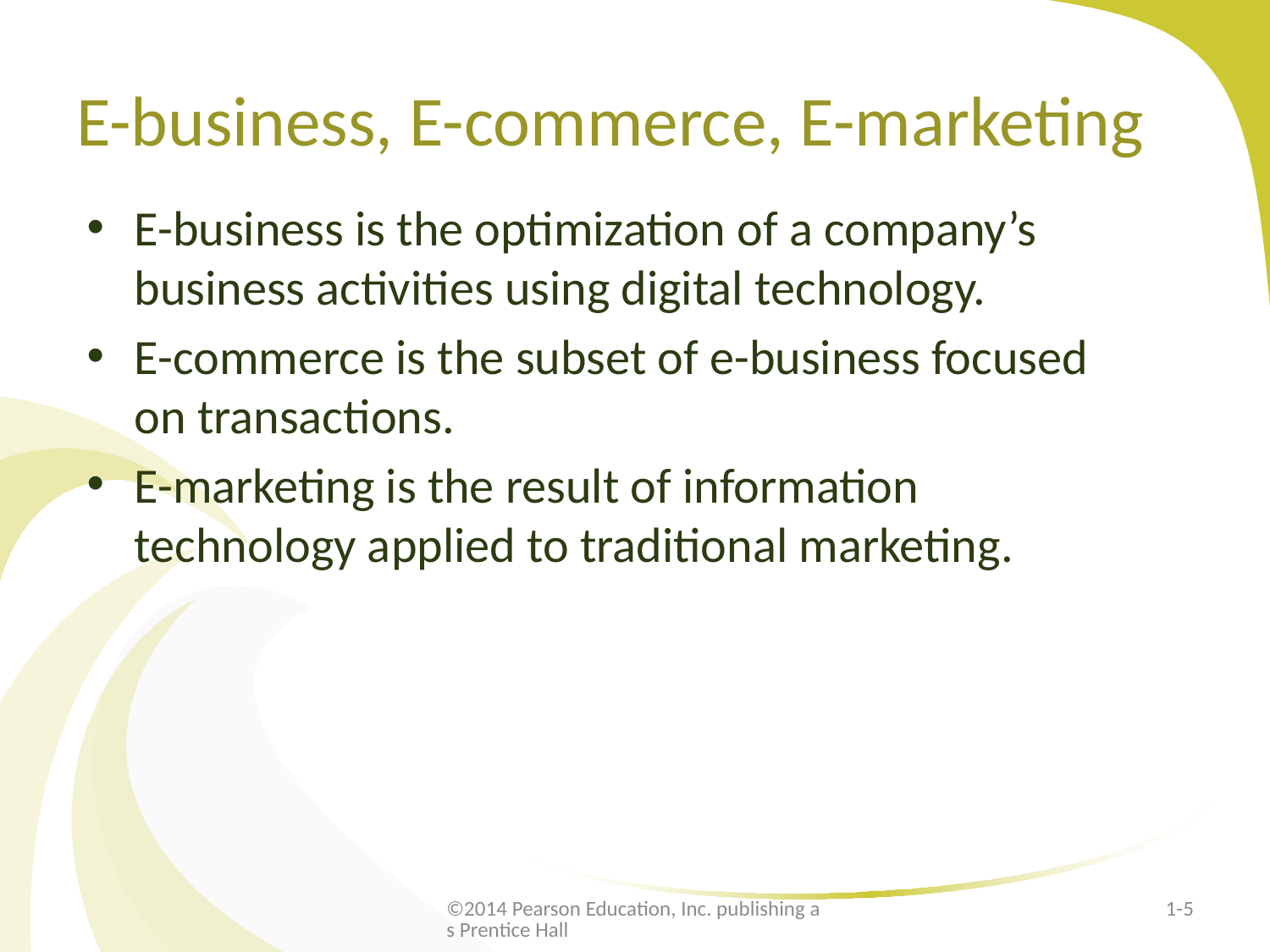

# E-business, E-commerce, E-marketing
E-business is the optimization of a company’s business activities using digital technology.
E-commerce is the subset of e-business focused on transactions.
E-marketing is the result of information technology applied to traditional marketing.
©2014 Pearson Education, Inc. publishing as Prentice Hall
1-5